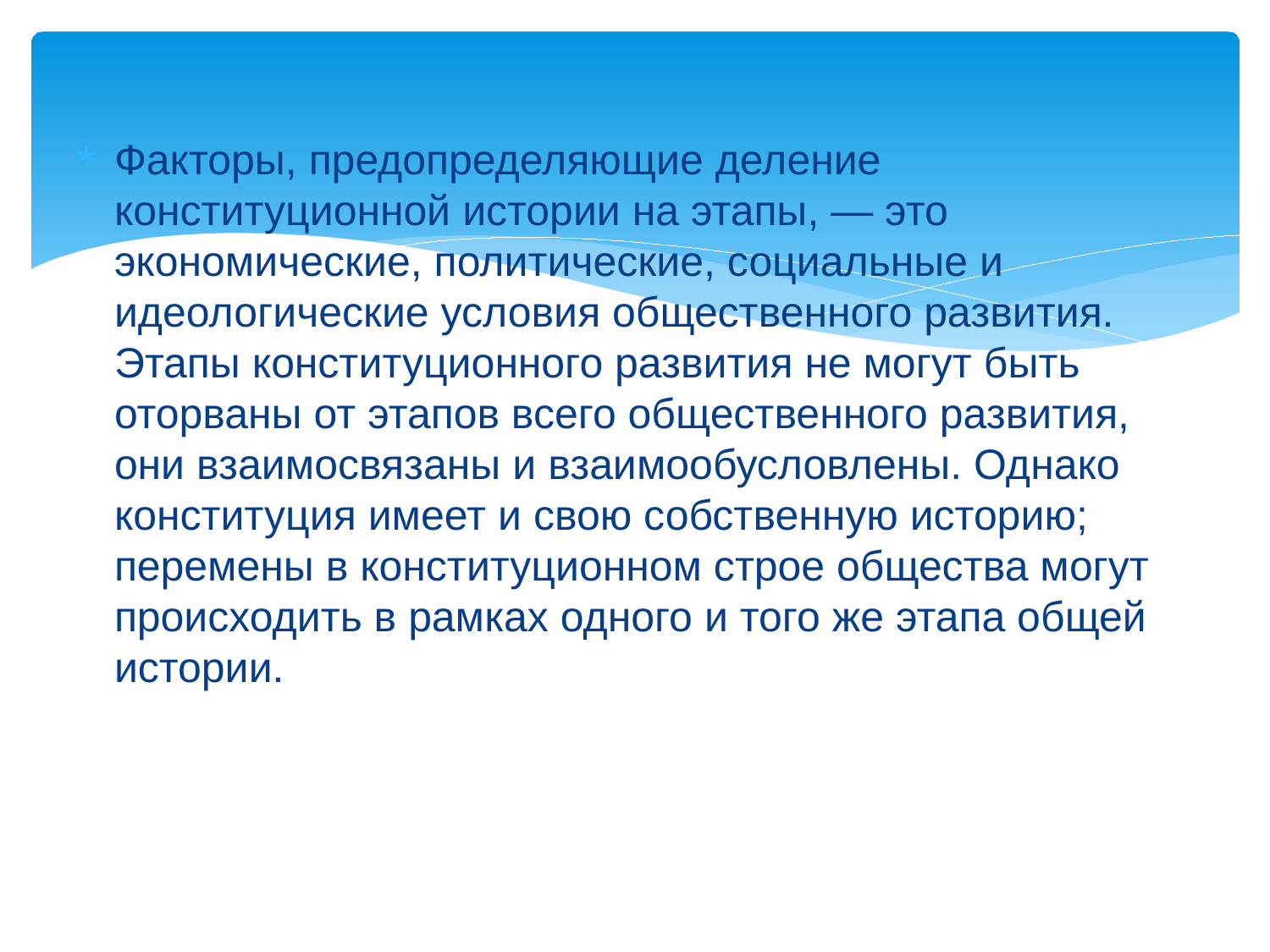

Факторы, предопределяющие деление конституционной истории на этапы, — это экономические, политические, социальные и идеологические условия общественного развития. Этапы конституционного развития не могут быть оторваны от этапов всего общественного развития, они взаимосвязаны и взаимообусловлены. Однако конституция имеет и свою собственную историю; перемены в конституционном строе общества могут происходить в рамках одного и того же этапа общей истории.